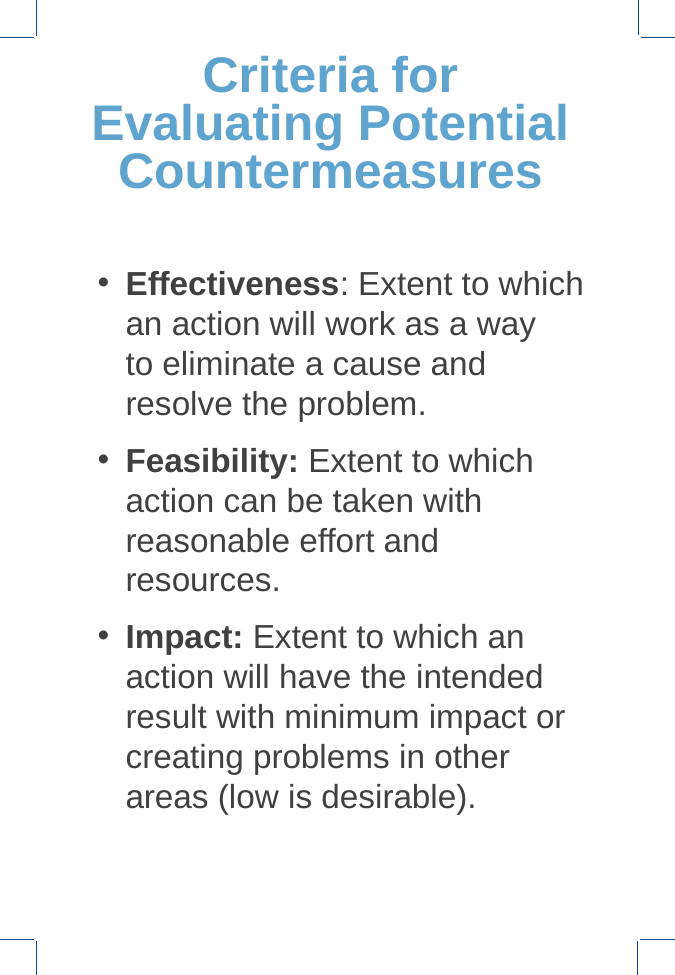

# Criteria for Evaluating Potential  Countermeasures
Effectiveness: Extent to which an action will work as a way   to eliminate a cause and resolve the problem.
Feasibility: Extent to which action can be taken with reasonable effort and resources.
Impact: Extent to which an action will have the intended result with minimum impact or creating problems in other areas (low is desirable).